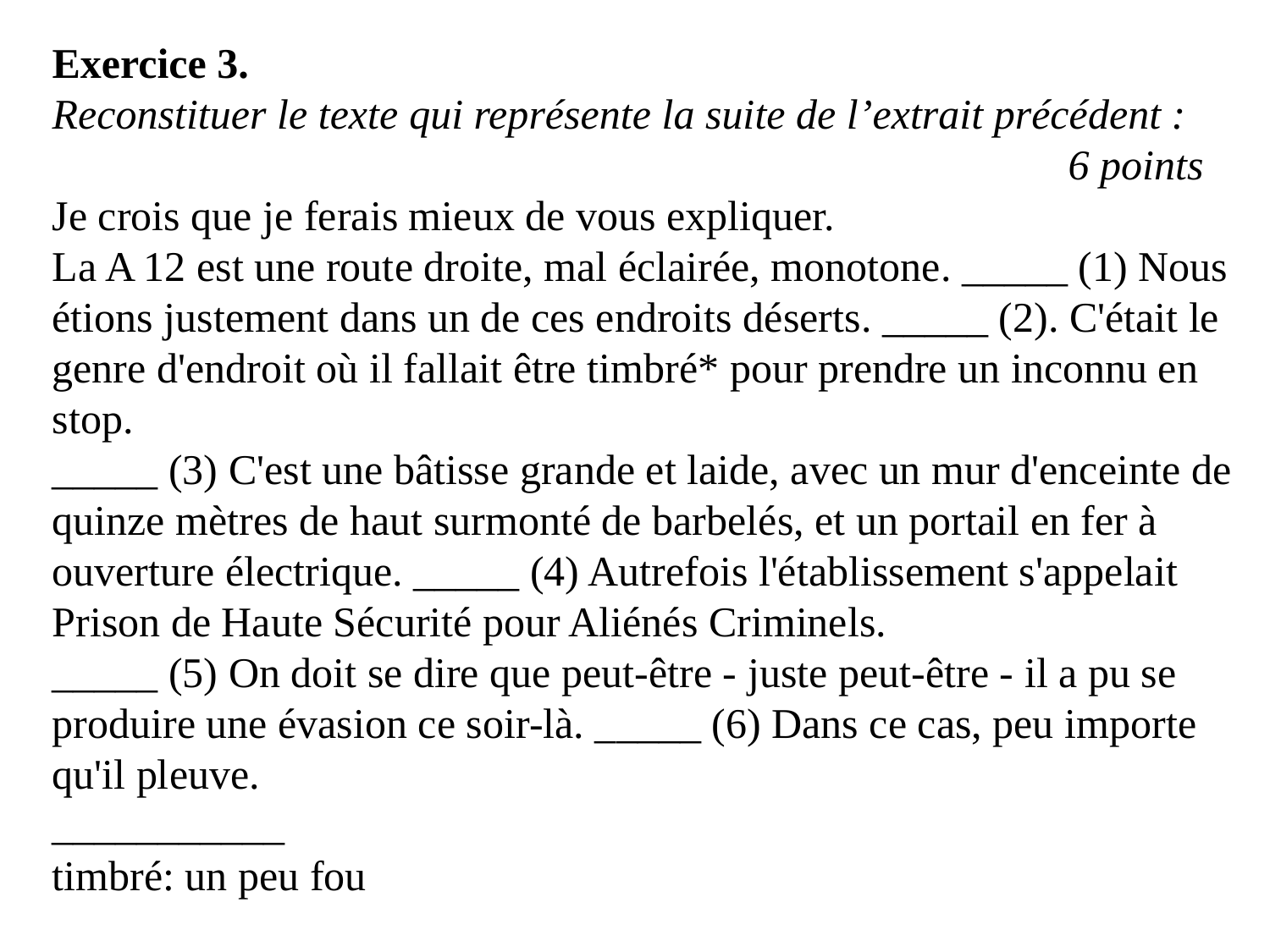

Exercice 3.
Reconstituer le texte qui représente la suite de l’extrait précédent :									6 points
Je crois que je ferais mieux de vous expliquer.
La A 12 est une route droite, mal éclairée, monotone. _____ (1) Nous étions justement dans un de ces endroits déserts. _____ (2). C'était le genre d'endroit où il fallait être timbré* pour prendre un inconnu en stop.
_____ (3) C'est une bâtisse grande et laide, avec un mur d'enceinte de quinze mètres de haut surmonté de barbelés, et un portail en fer à ouverture électrique. _____ (4) Autrefois l'établissement s'appelait Prison de Haute Sécurité pour Aliénés Criminels.
_____ (5) On doit se dire que peut-être - juste peut-être - il a pu se produire une évasion ce soir-là. _____ (6) Dans ce cas, peu importe qu'il pleuve.
___________
timbré: un peu fou